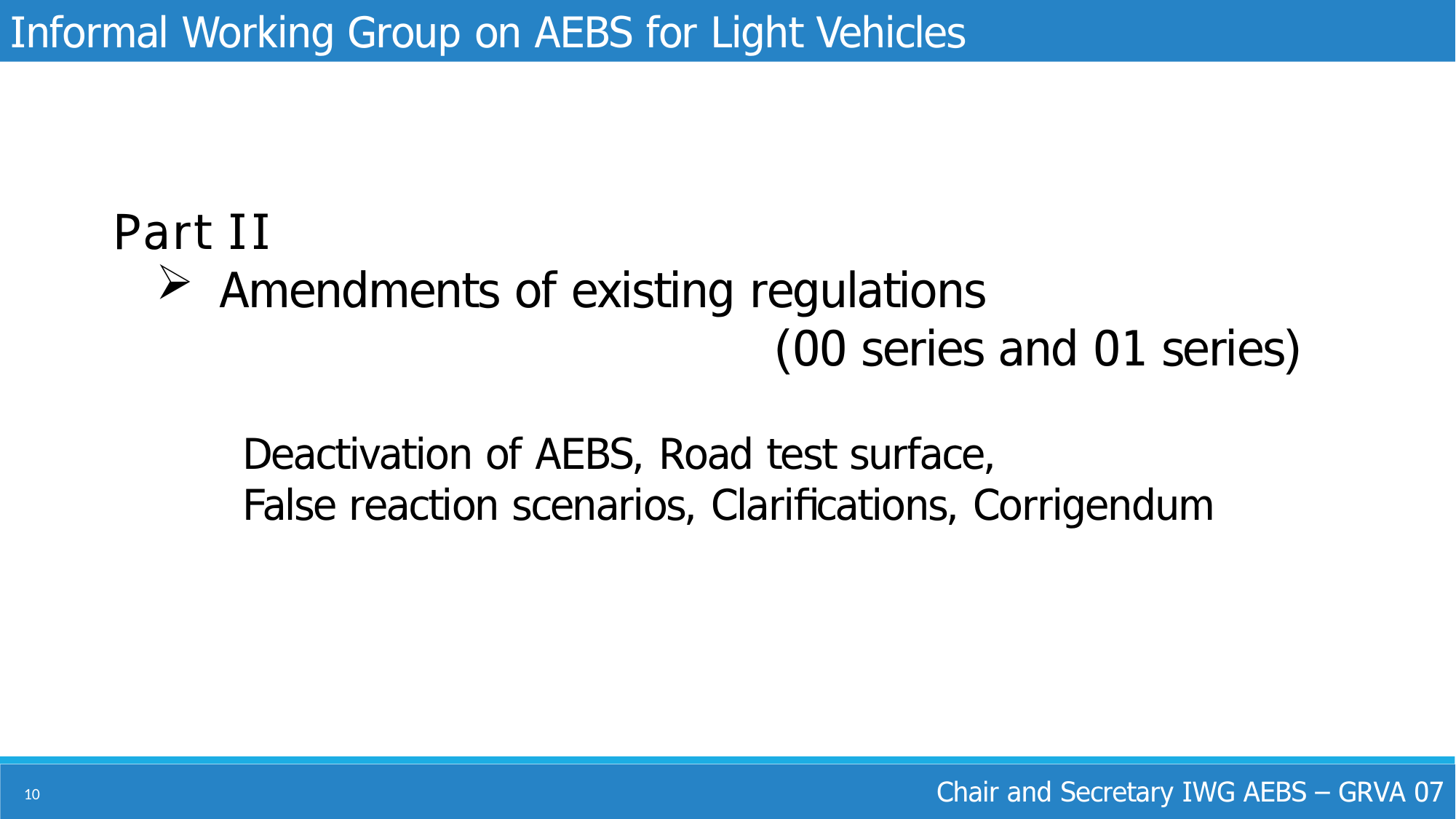

Informal Working Group on AEBS for Light Vehicles
Part II
Amendments of existing regulations
                                         (00 series and 01 series)

Deactivation of AEBS, Road test surface,
False reaction scenarios, Clarifications, Corrigendum
Chair and Secretary IWG AEBS – GRVA 07
10